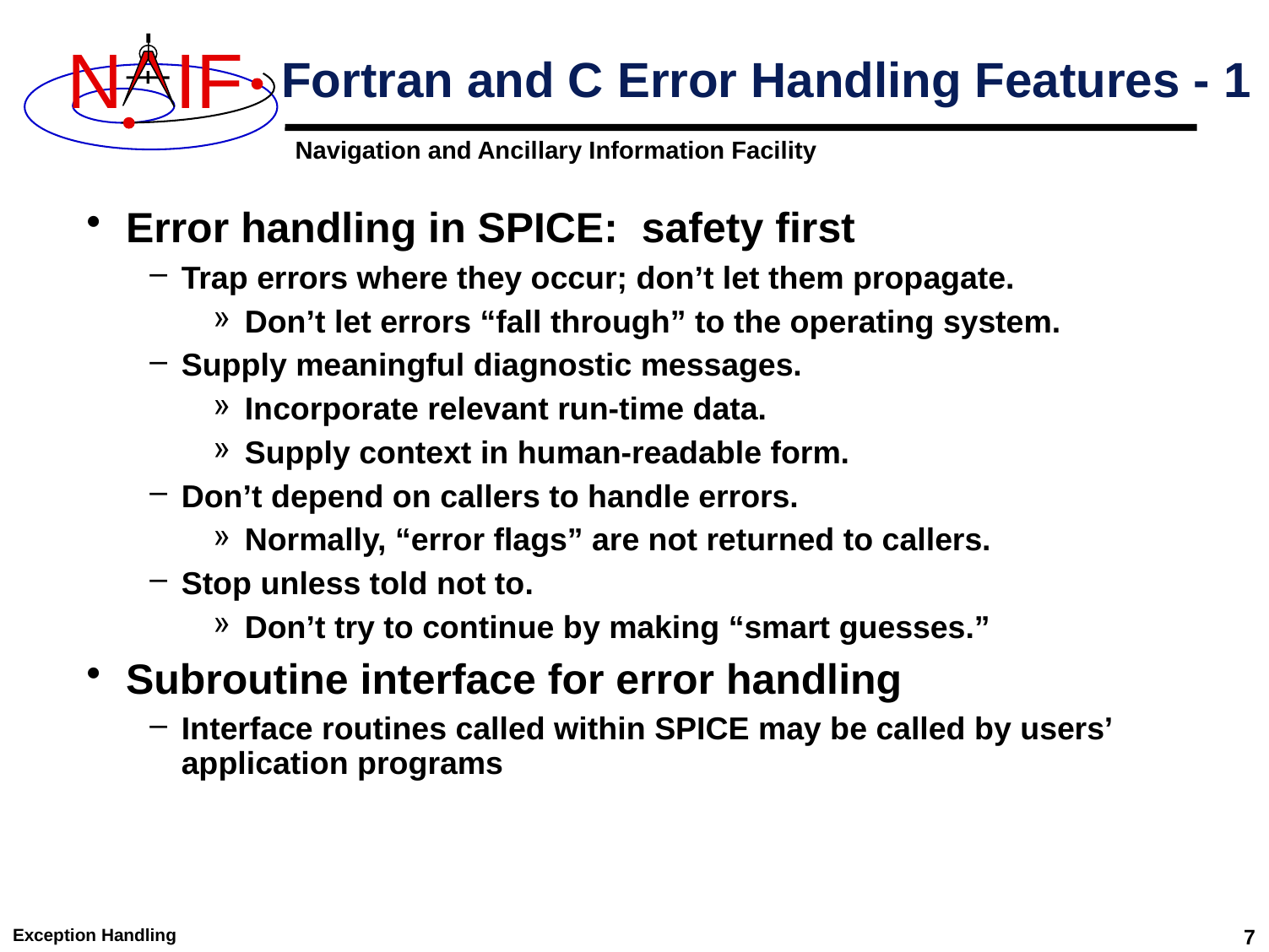

# Fortran and C Error Handling Features - 1
Error handling in SPICE:  safety first
Trap errors where they occur; don’t let them propagate.
Don’t let errors “fall through” to the operating system.
Supply meaningful diagnostic messages.
Incorporate relevant run-time data.
Supply context in human-readable form.
Don’t depend on callers to handle errors.
Normally, “error flags” are not returned to callers.
Stop unless told not to.
Don’t try to continue by making “smart guesses.”
Subroutine interface for error handling
Interface routines called within SPICE may be called by users’ application programs
Exception Handling
7